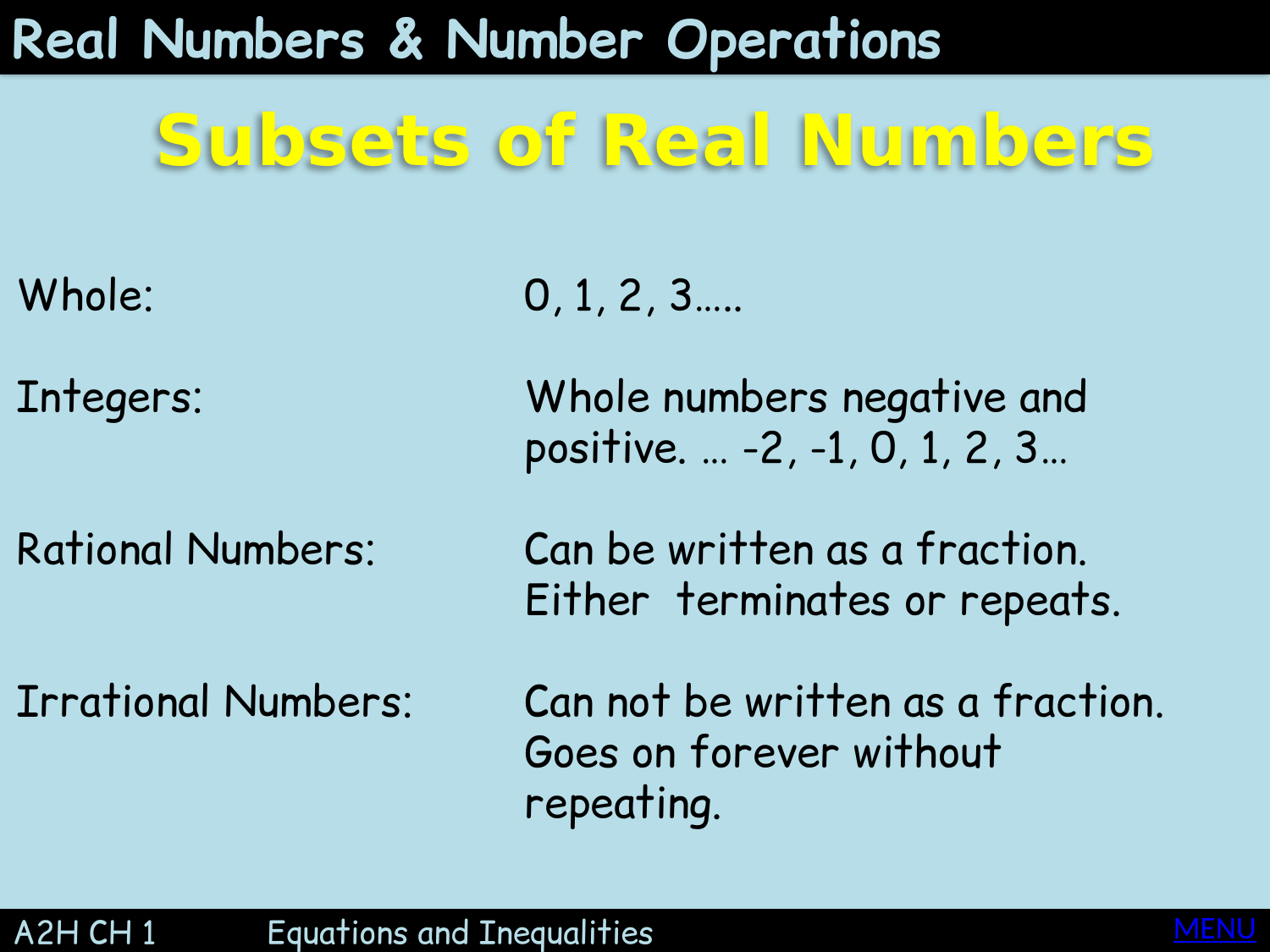

Real Numbers & Number Operations
Subsets of Real Numbers
Whole: 			0, 1, 2, 3…..

Integers:  			Whole numbers negative and 					positive. … -2, -1, 0, 1, 2, 3…

Rational Numbers:  	Can be written as a fraction.  					Either  terminates or repeats.

Irrational Numbers:  	Can not be written as a fraction.  				Goes on forever without 						repeating.
MENU
A2H CH 1 	Equations and Inequalities